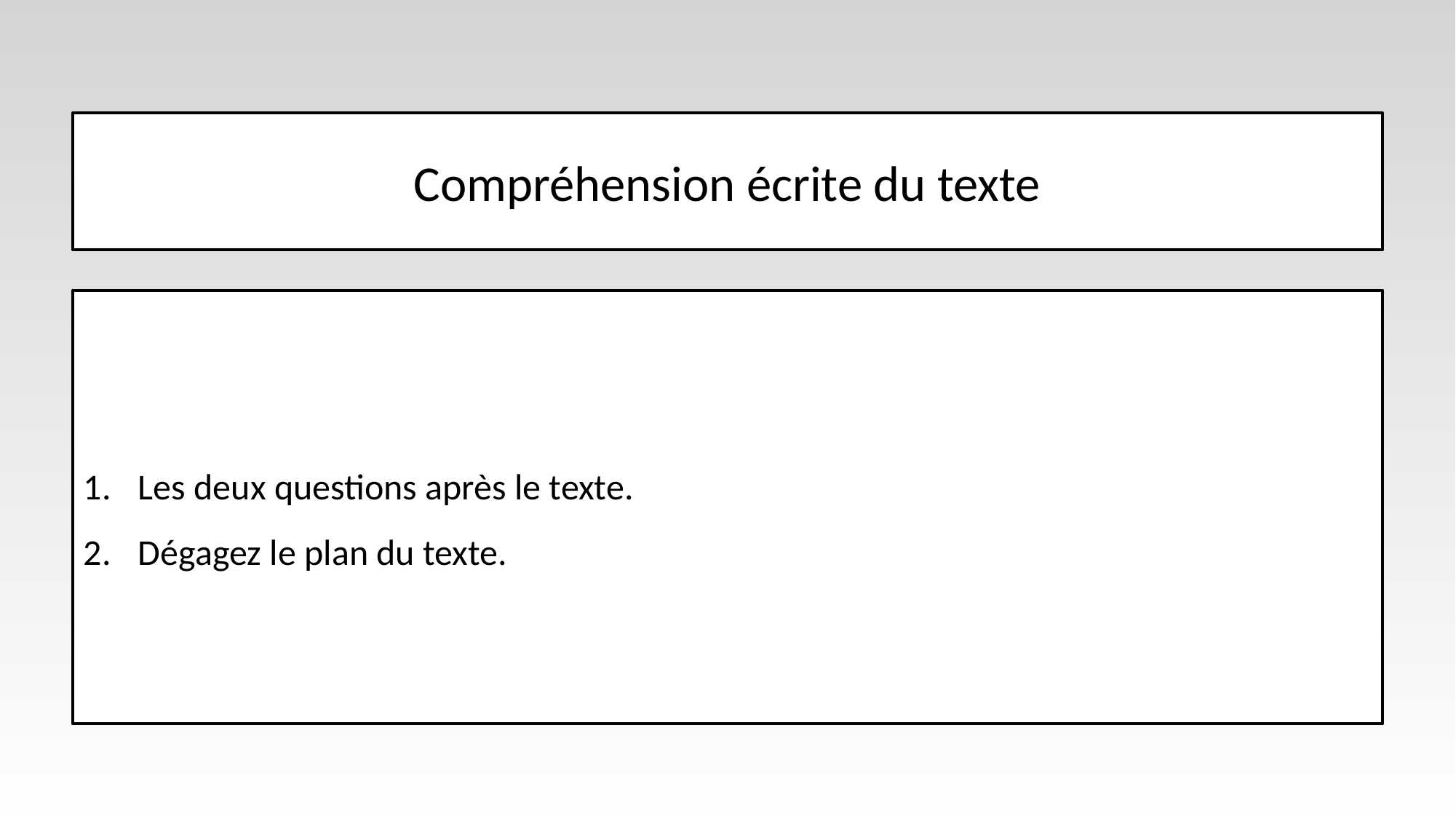

# Compréhension écrite du texte
Les deux questions après le texte.
Dégagez le plan du texte.